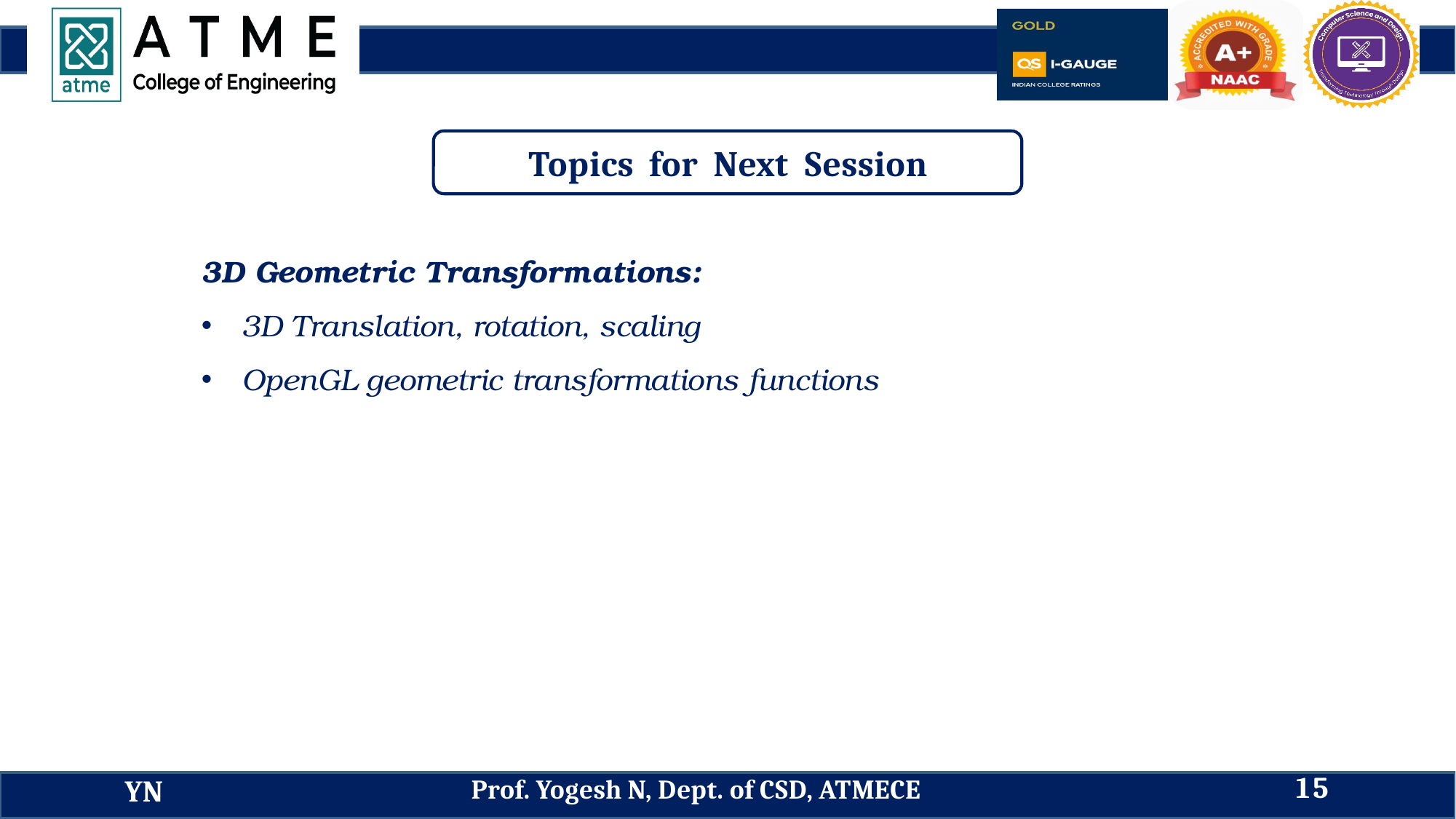

Topics  for  Next  Session
3D Geometric Transformations:
3D Translation, rotation, scaling
OpenGL geometric transformations functions
15
Prof. Yogesh N, Dept. of CSD, ATMECE
YN